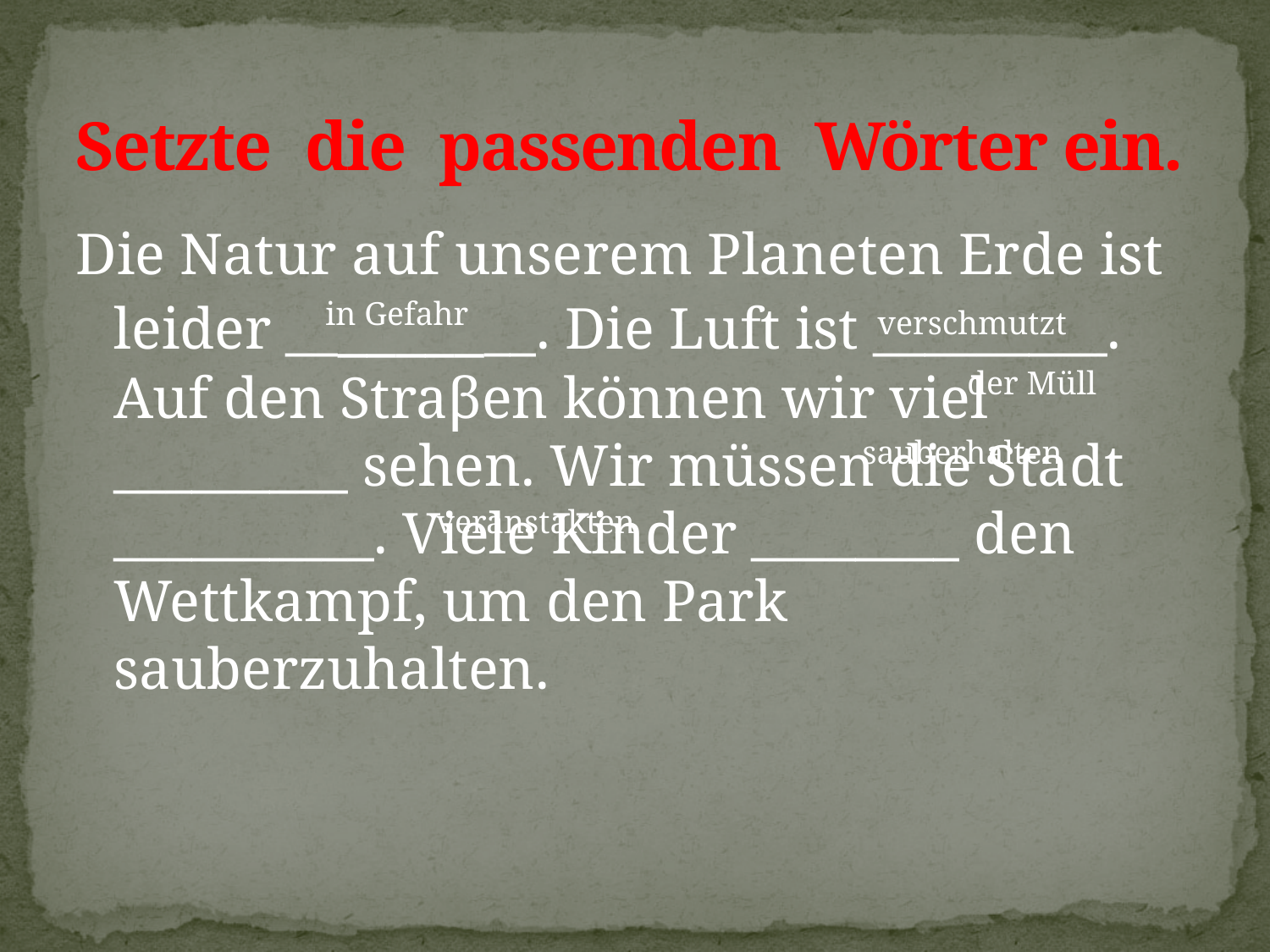

# Setzte  die  passenden  Wörter ein.
Die Natur auf unserem Planeten Erde ist leider _________. Die Luft ist _________. Auf den Straβen können wir viel _________ sehen. Wir müssen die Stadt __________. Viele Kinder ________ den Wettkampf, um den Park sauberzuhalten.
in Gefahr
verschmutzt
der Müll
sauberhalten
veranstakten